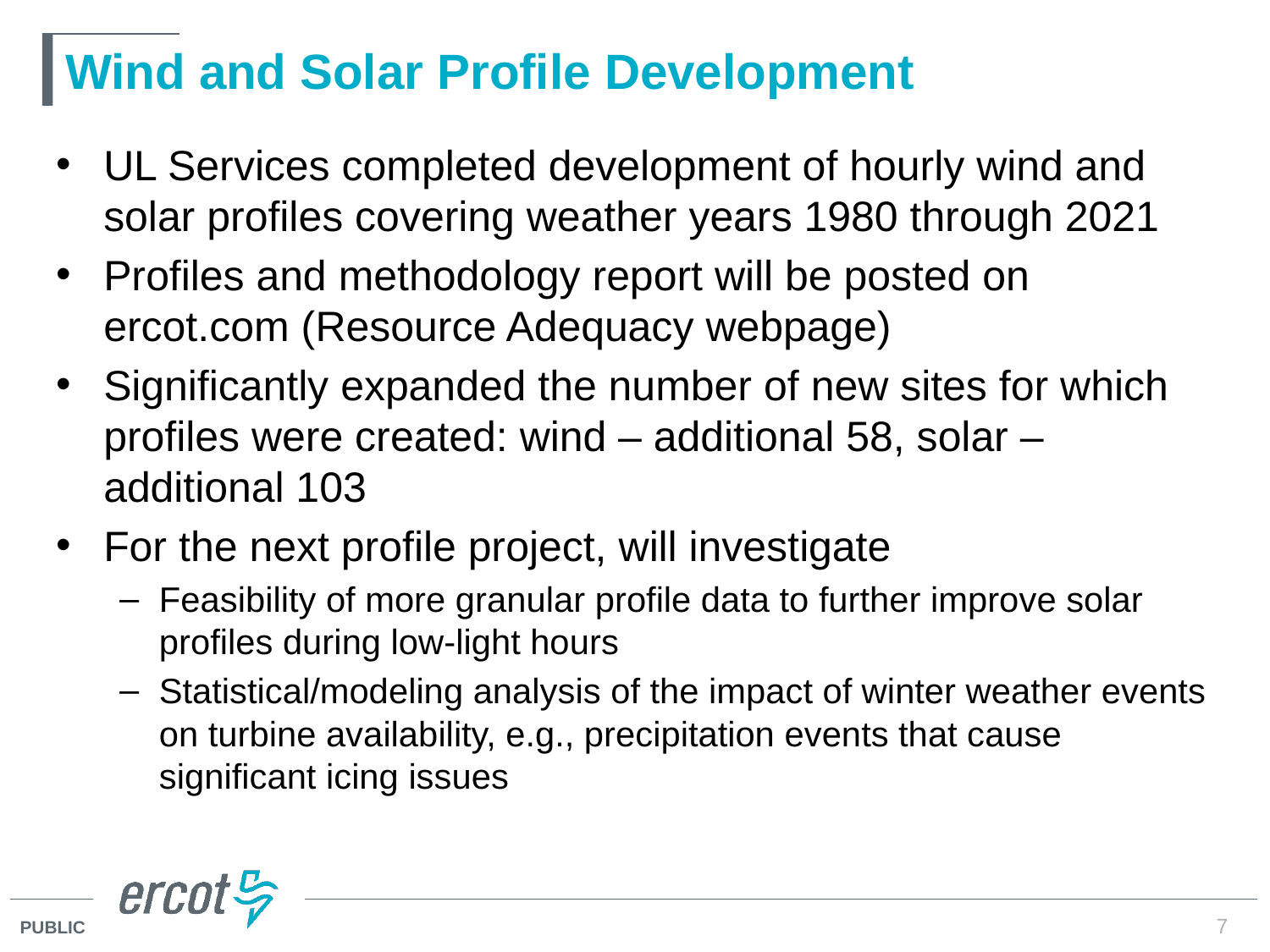

# Wind and Solar Profile Development
UL Services completed development of hourly wind and solar profiles covering weather years 1980 through 2021
Profiles and methodology report will be posted on ercot.com (Resource Adequacy webpage)
Significantly expanded the number of new sites for which profiles were created: wind – additional 58, solar – additional 103
For the next profile project, will investigate
Feasibility of more granular profile data to further improve solar profiles during low-light hours
Statistical/modeling analysis of the impact of winter weather events on turbine availability, e.g., precipitation events that cause significant icing issues

7